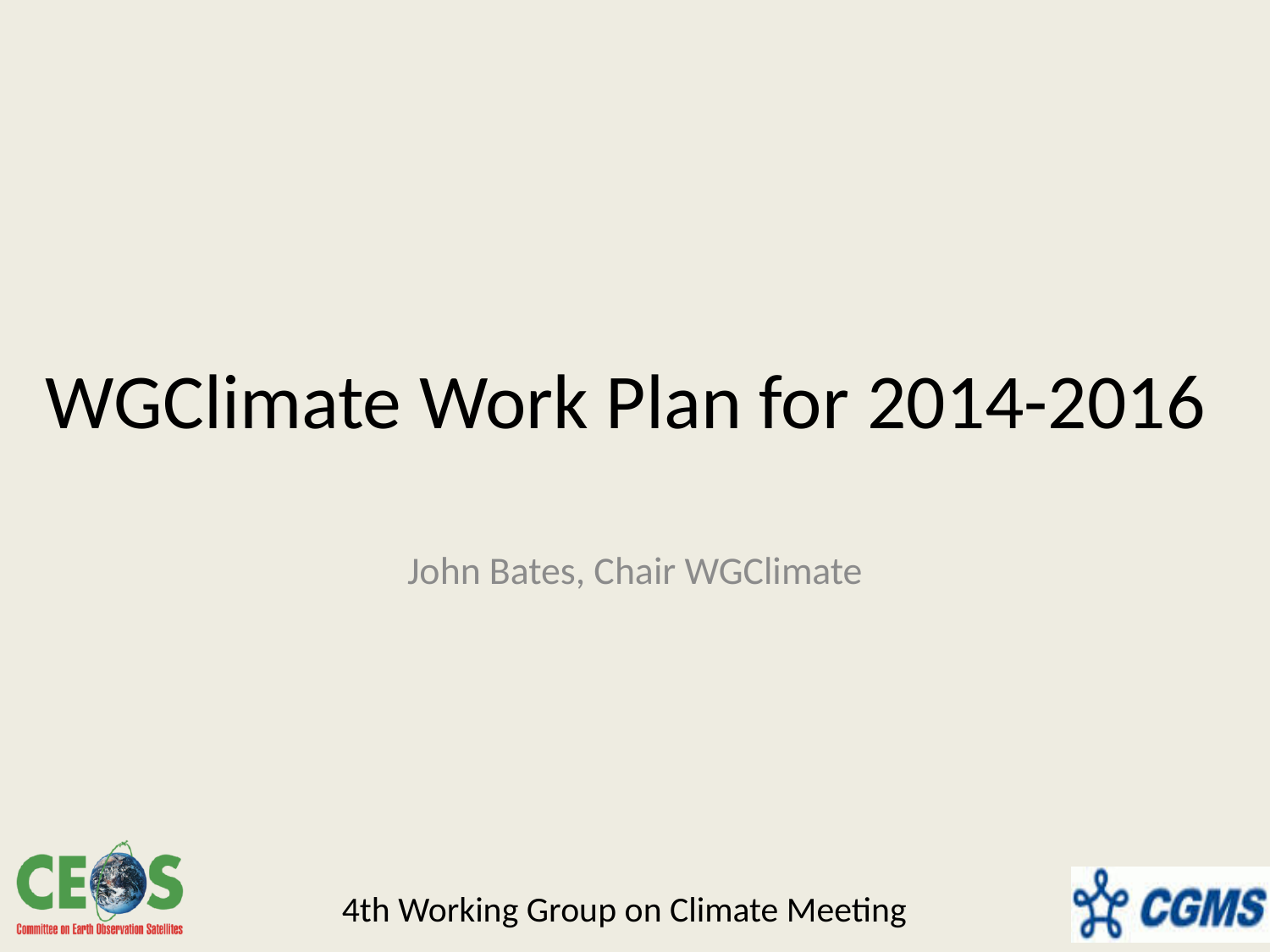

# WGClimate Work Plan for 2014-2016
John Bates, Chair WGClimate
4th Working Group on Climate Meeting